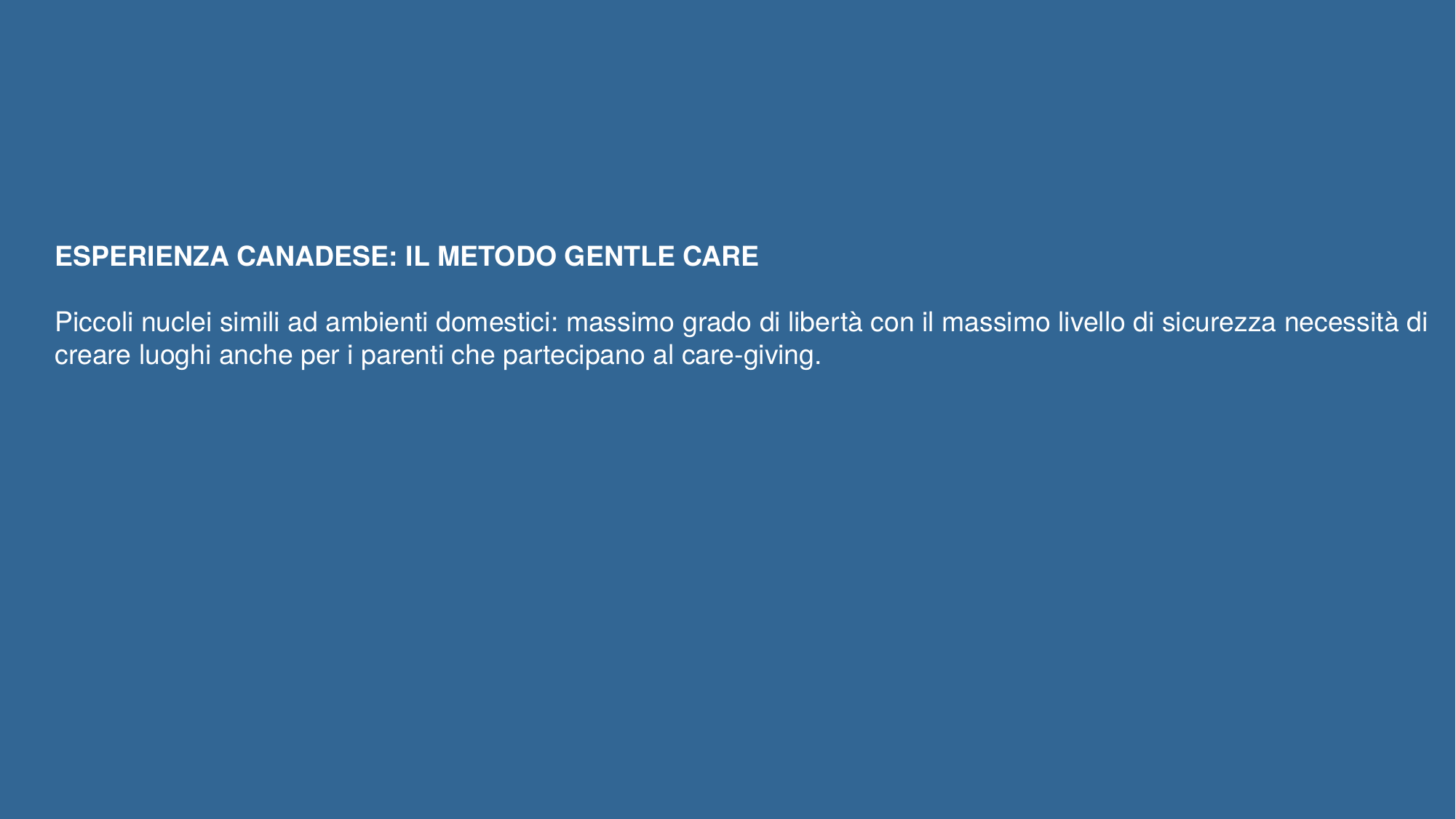

ESPERIENZA CANADESE: IL METODO GENTLE CARE

Piccoli nuclei simili ad ambienti domestici: massimo grado di libertà con il massimo livello di sicurezza necessità di
creare luoghi anche per i parenti che partecipano al care-giving.